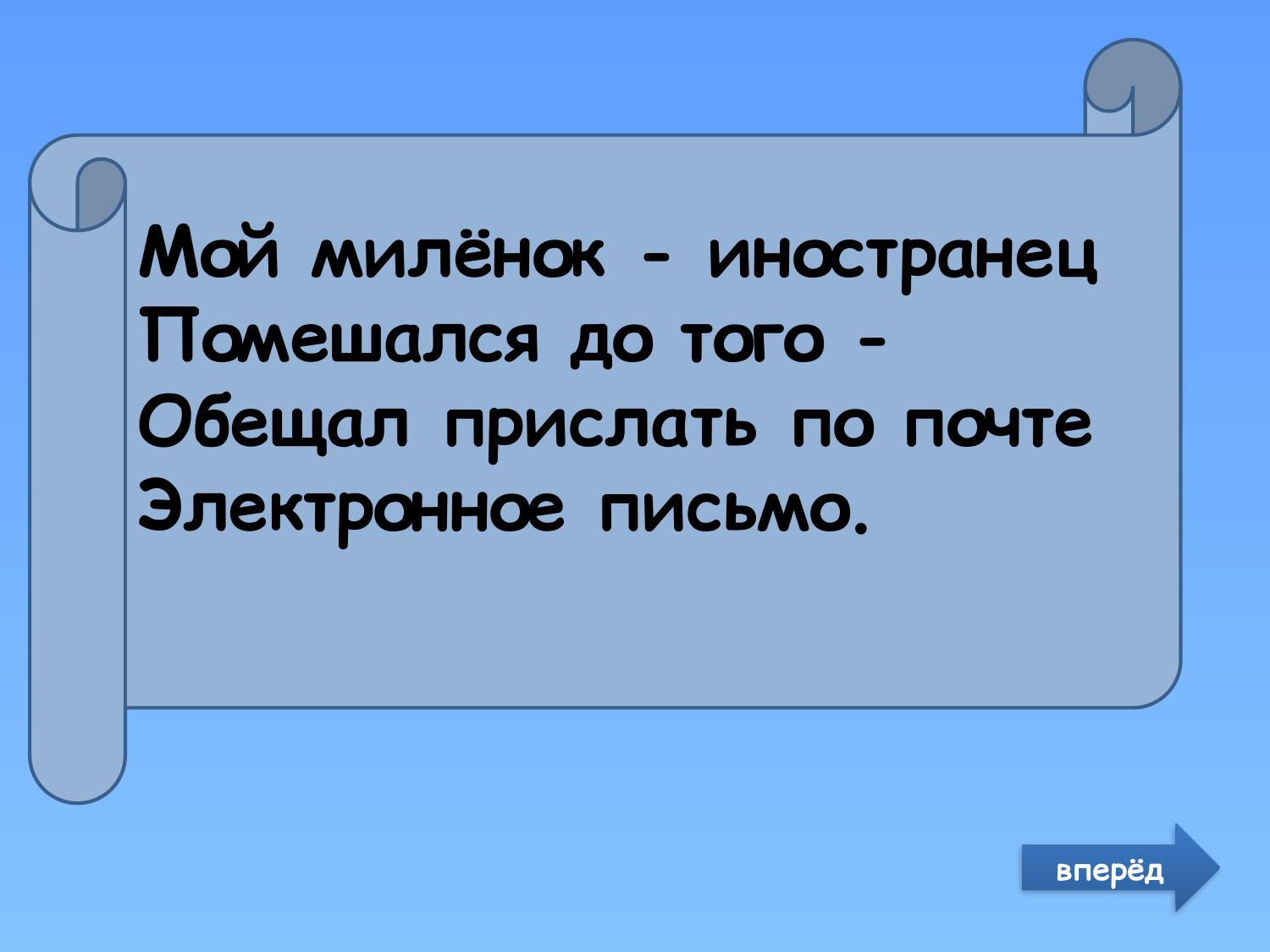

Мой милёнок - иностранец
Помешался до того -
Обещал прислать по почте
Электронное письмо.

вперёд